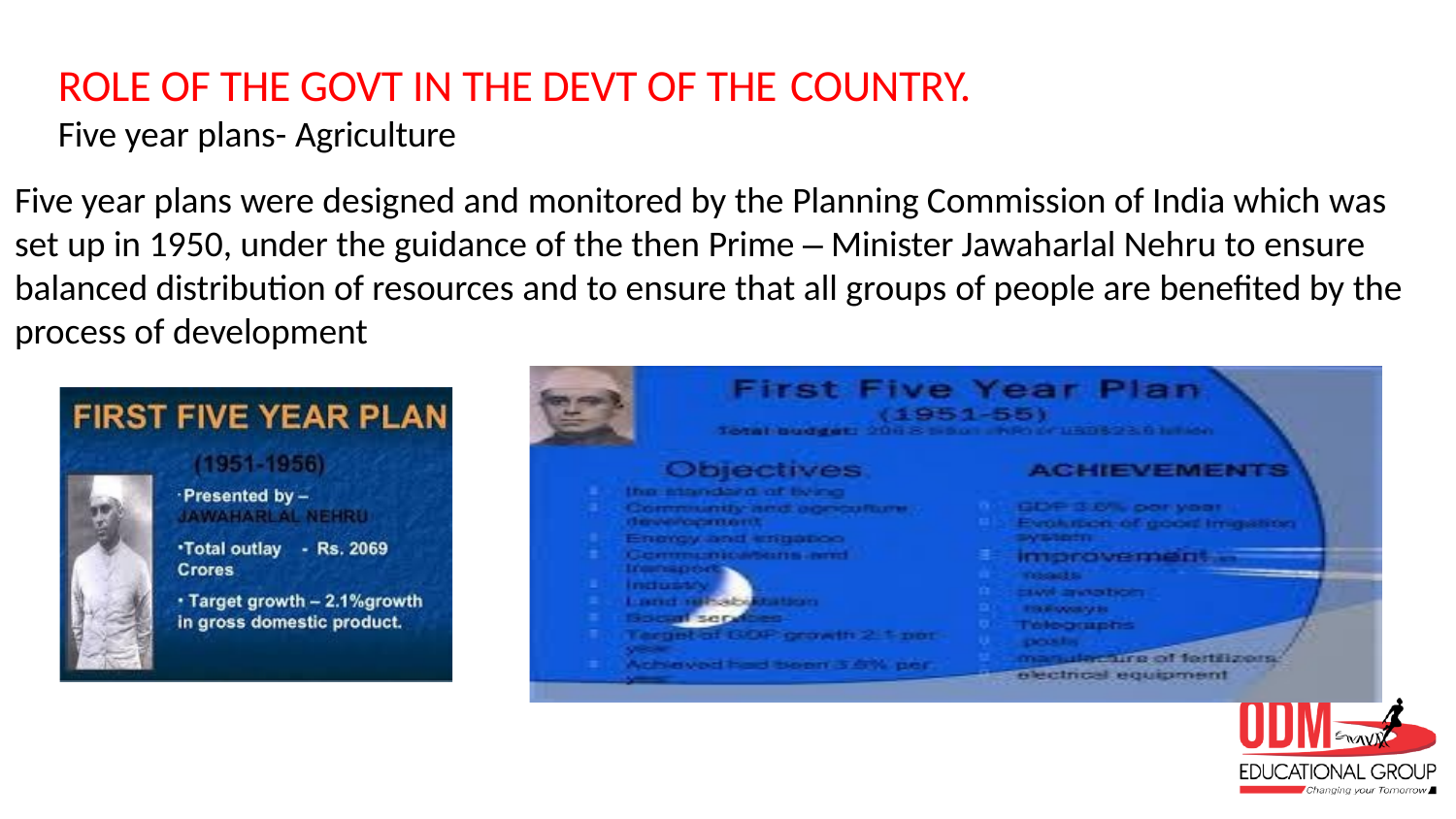

# ROLE OF THE GOVT IN THE DEVT OF THE COUNTRY.
Five year plans- Agriculture
Five year plans were designed and monitored by the Planning Commission of India which was  set up in 1950, under the guidance of the then Prime – Minister Jawaharlal Nehru to ensure  balanced distribution of resources and to ensure that all groups of people are benefited by the  process of development